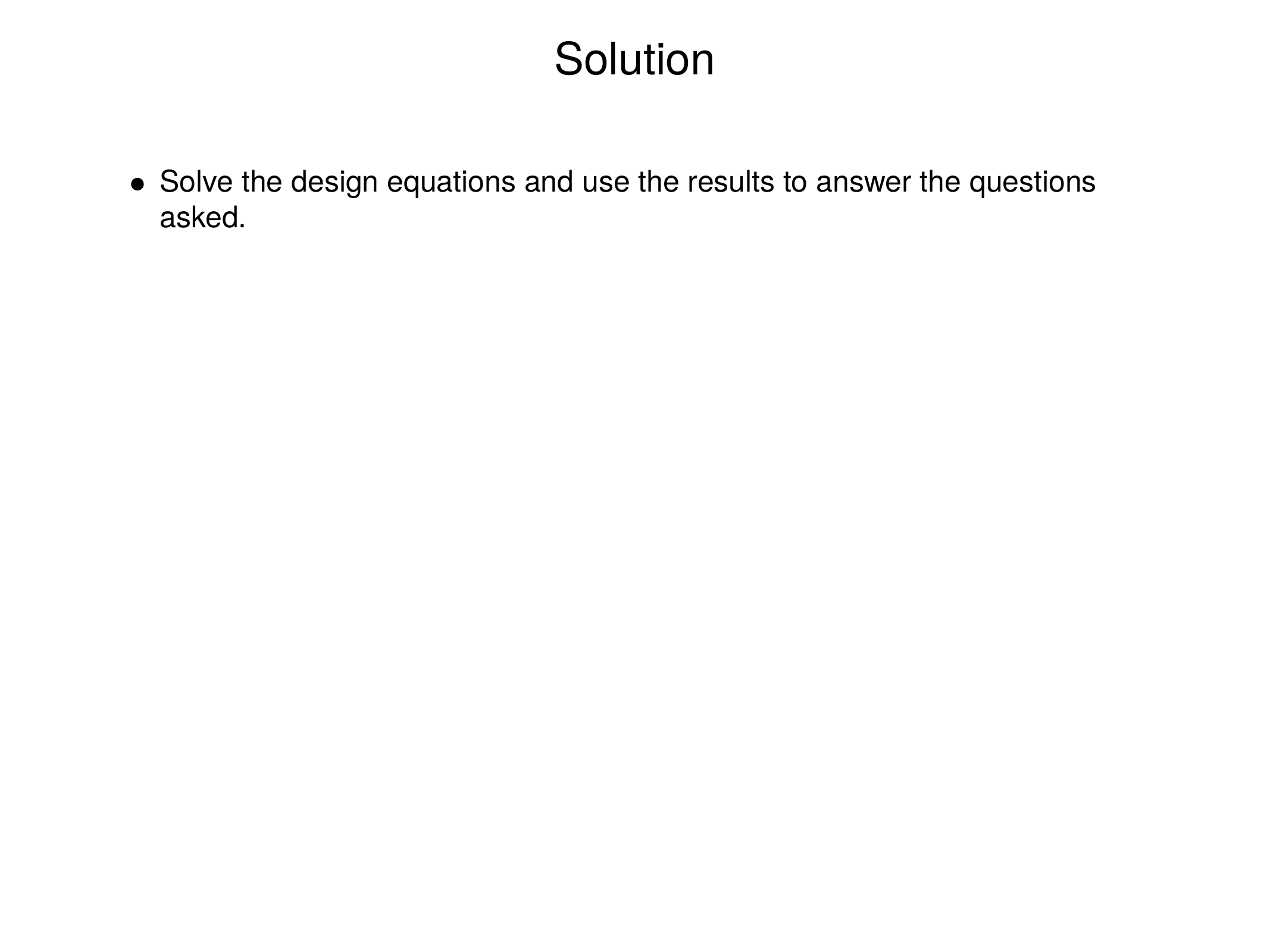

# Solution
Solve the design equations and use the results to answer the questions asked.